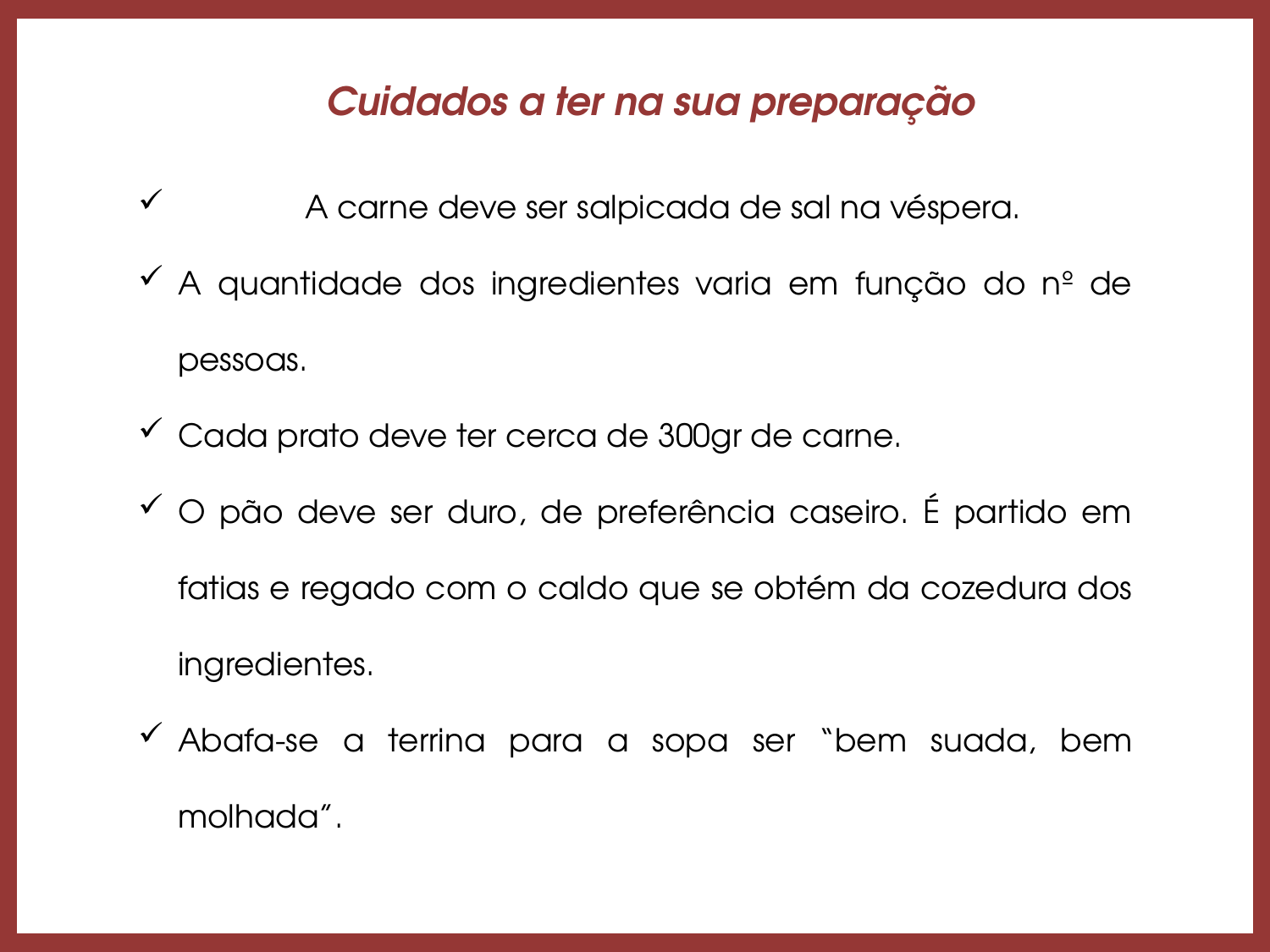

Cuidados a ter na sua preparação
	A carne deve ser salpicada de sal na véspera.
A quantidade dos ingredientes varia em função do nº de pessoas.
Cada prato deve ter cerca de 300gr de carne.
O pão deve ser duro, de preferência caseiro. É partido em fatias e regado com o caldo que se obtém da cozedura dos ingredientes.
Abafa-se a terrina para a sopa ser “bem suada, bem molhada”.